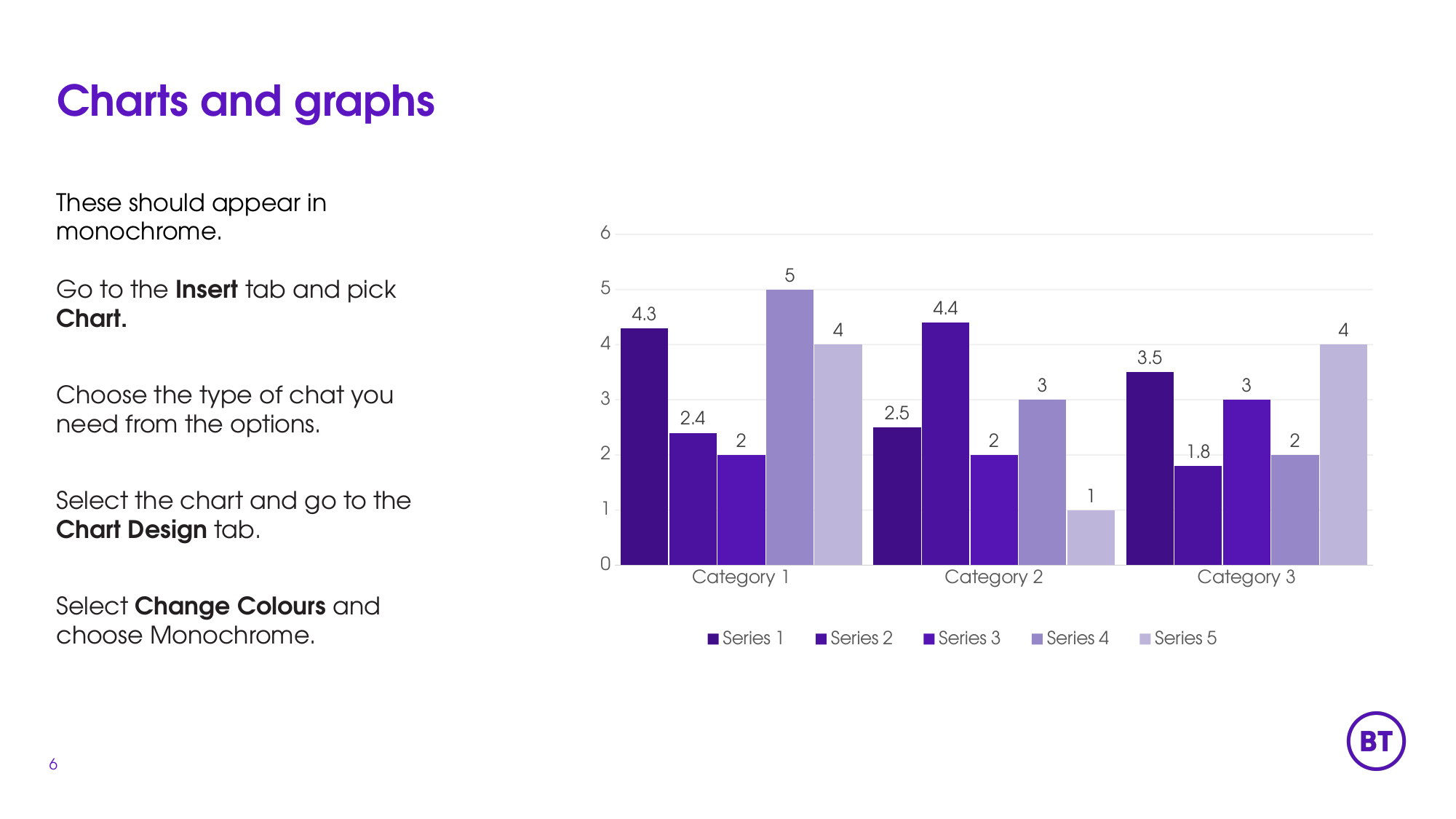

# Charts and graphs
These should appear in monochrome.
Go to the Insert tab and pick Chart.

Choose the type of chat you need from the options.

Select the chart and go to the Chart Design tab.

Select Change Colours and choose Monochrome.

### Chart

| Category | Series 1 | Series 2 | Series 3 | Series 4 | Series 5 |
|---|---|---|---|---|---|
| Category 1 | 4.3 | 2.4 | 2.0 | 5.0 | 4.0 |
| Category 2 | 2.5 | 4.4 | 2.0 | 3.0 | 1.0 |
| Category 3 | 3.5 | 1.8 | 3.0 | 2.0 | 4.0 |